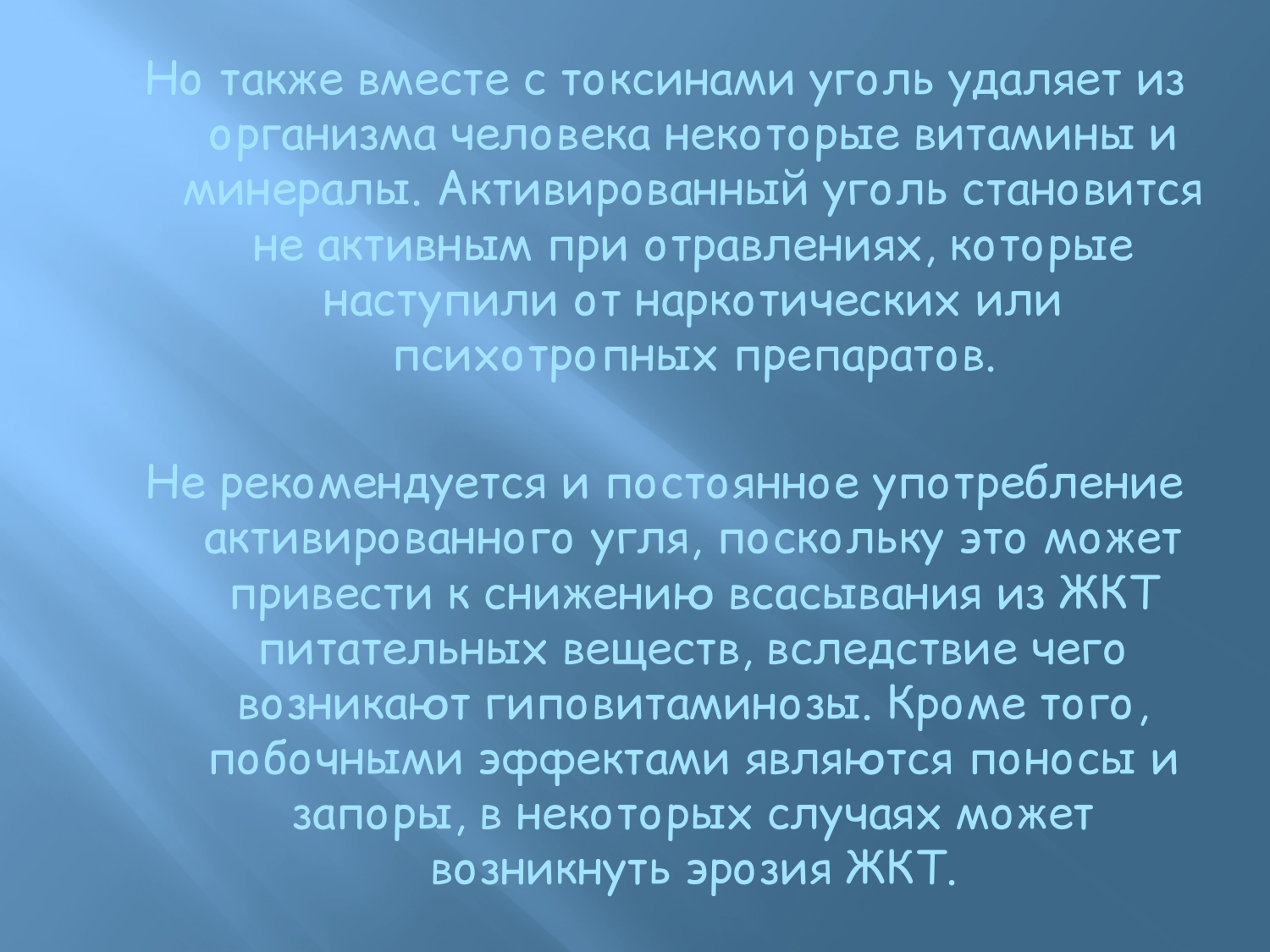

Но также вместе с токсинами уголь удаляет из организма человека некоторые витамины и минералы. Активированный уголь становится не активным при отравлениях, которые наступили от наркотических или психотропных препаратов.

Не рекомендуется и постоянное употребление активированного угля, поскольку это может привести к снижению всасывания из ЖКТ питательных веществ, вследствие чего возникают гиповитаминозы. Кроме того, побочными эффектами являются поносы и запоры, в некоторых случаях может возникнуть эрозия ЖКТ.